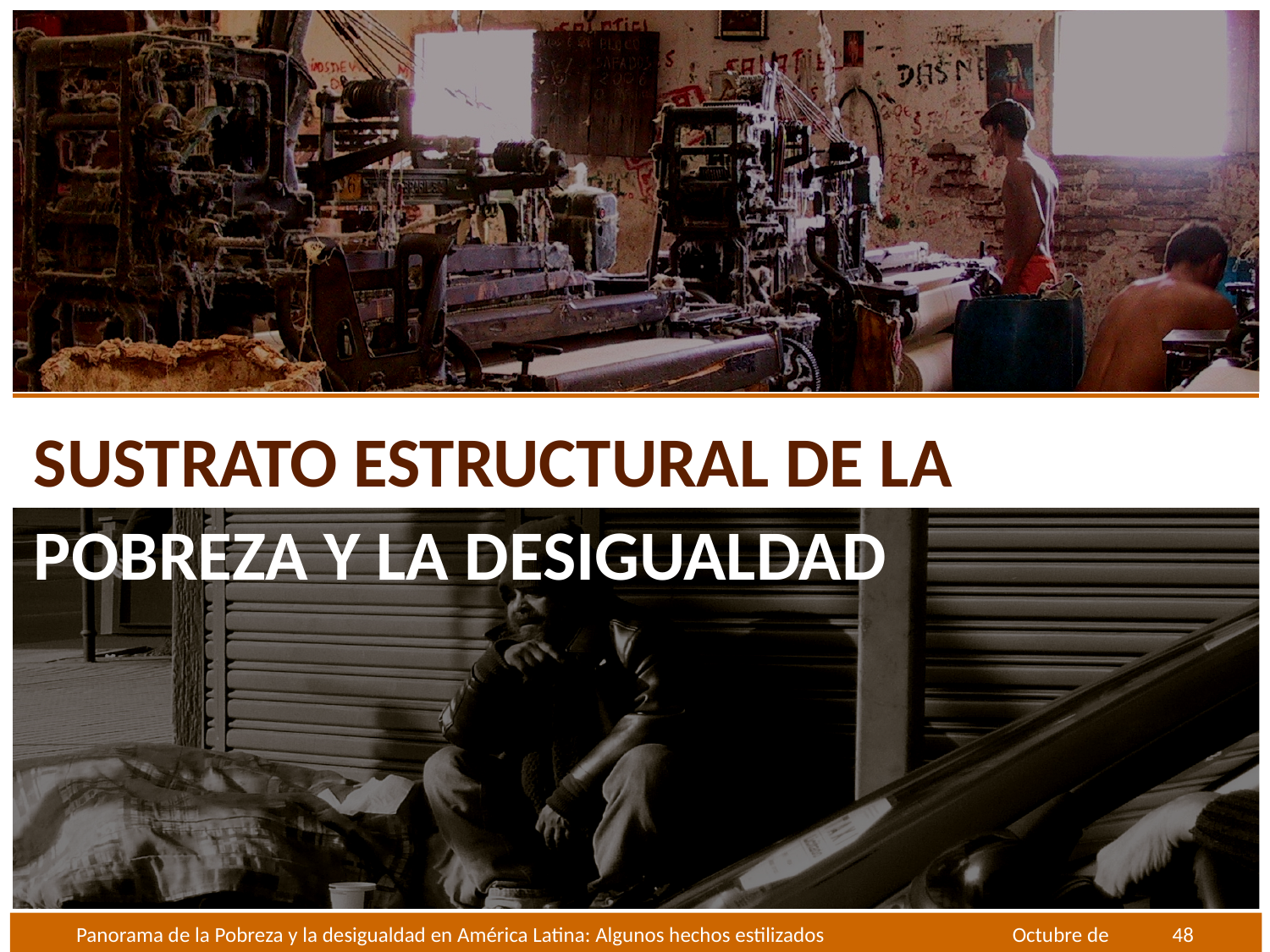

# SUSTRATO ESTRUCTURAL DE LA POBREZA Y LA DESIGUALDAD
Panorama de la Pobreza y la desigualdad en América Latina: Algunos hechos estilizados
Octubre de 2012
48